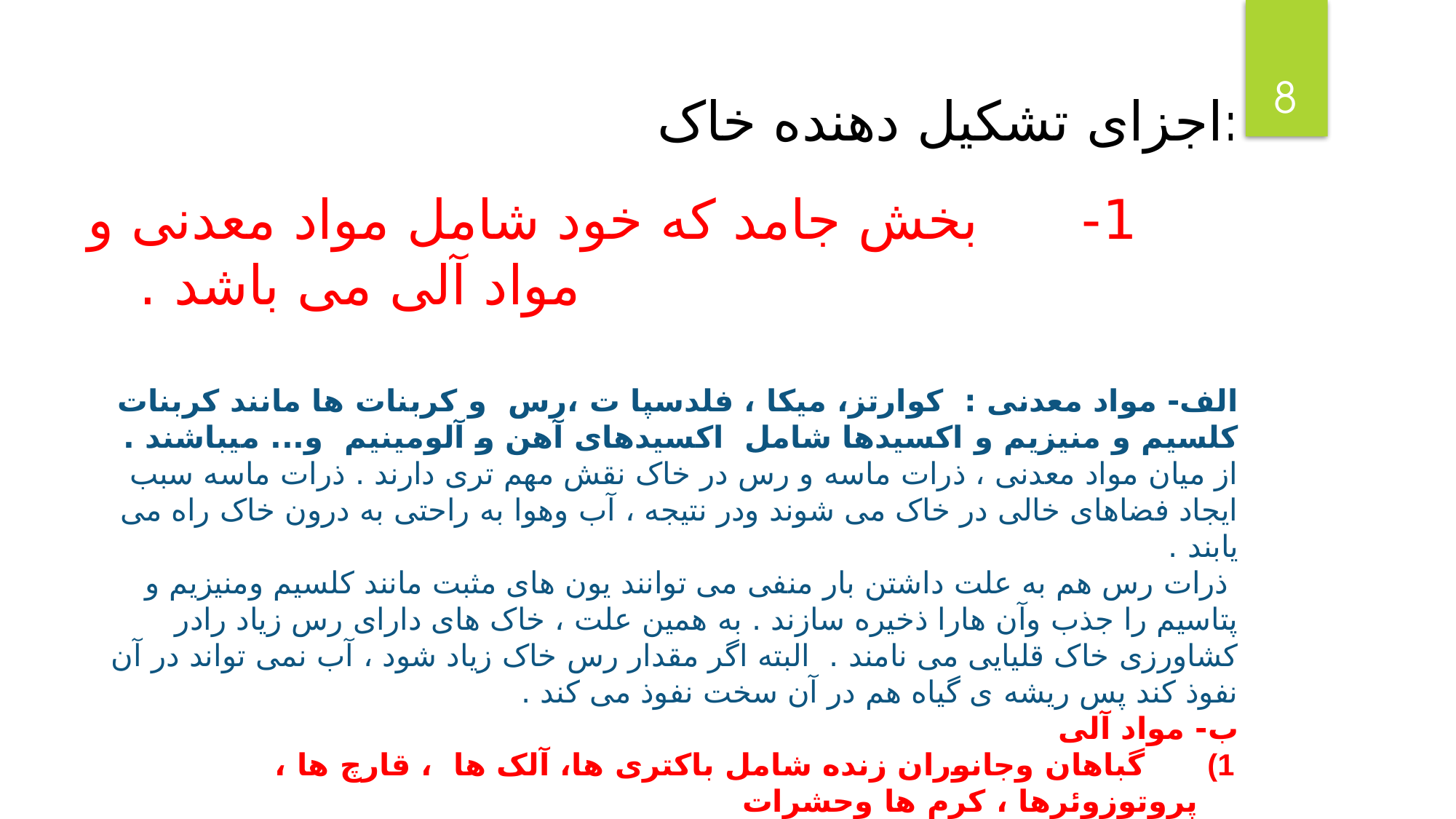

8
اجزای تشکیل دهنده خاک:
1-      بخش جامد که خود شامل مواد معدنی و مواد آلی می باشد .

الف- مواد معدنی :  کوارتز، میکا ، فلدسپا ت ،رس  و کربنات ها مانند کربنات کلسیم و منیزیم و اکسیدها شامل  اکسیدهای آهن و آلومینیم  و... میباشند .
از میان مواد معدنی ، ذرات ماسه و رس در خاک نقش مهم تری دارند . ذرات ماسه سبب ایجاد فضاهای خالی در خاک می شوند ودر نتیجه ، آب وهوا به راحتی به درون خاک راه می یابند .
 ذرات رس هم به علت داشتن بار منفی می توانند یون های مثبت مانند کلسیم ومنیزیم و پتاسیم را جذب وآن هارا ذخیره سازند . به همین علت ، خاک های دارای رس زیاد رادر کشاورزی خاک قلیایی می نامند .  البته اگر مقدار رس خاک زیاد شود ، آب نمی تواند در آن نفوذ کند پس ریشه ی گیاه هم در آن سخت نفوذ می کند .
ب- مواد آلی
     گباهان وجانوران زنده شامل باکتری ها، آلک ها  ، قارچ ها ، پروتوزوئرها ، کرم ها وحشرات
     بقایای تجزیه نشده ی گباهی وجانوری
3)        هوموس (گیا خاک) اجزای تجزیه شده ی جانداران